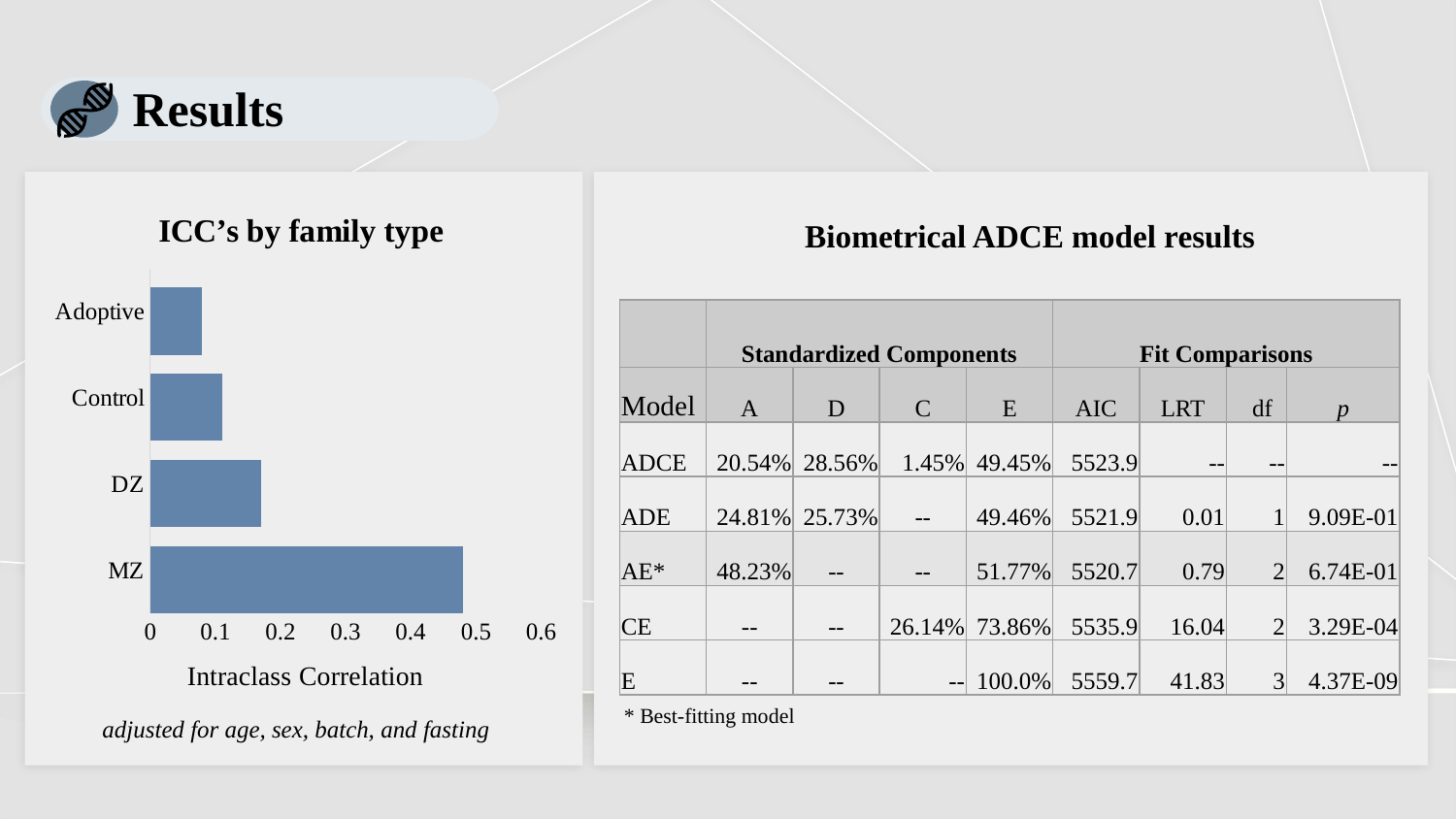

Results

### Chart: ICC’s by family type

| Category | Series 1 | Column1 |
|---|---|---|
| MZ | 0.48 | None |
| DZ | 0.17 | None |
| Control | 0.11 | None |
| Adoptive | 0.08 | None |
Biometrical ADCE model results
|  | Standardized Components |  |  |  | Fit Comparisons |  |  |  |
| --- | --- | --- | --- | --- | --- | --- | --- | --- |
| Model | A | D | C | E | AIC | LRT | df | p |
| ADCE | 20.54% | 28.56% | 1.45% | 49.45% | 5523.9 | -- | -- | -- |
| ADE | 24.81% | 25.73% | -- | 49.46% | 5521.9 | 0.01 | 1 | 9.09E-01 |
| AE\* | 48.23% | -- | -- | 51.77% | 5520.7 | 0.79 | 2 | 6.74E-01 |
| CE | -- | -- | 26.14% | 73.86% | 5535.9 | 16.04 | 2 | 3.29E-04 |
| E | -- | -- | -- | 100.0% | 5559.7 | 41.83 | 3 | 4.37E-09 |
* Best-fitting model
adjusted for age, sex, batch, and fasting